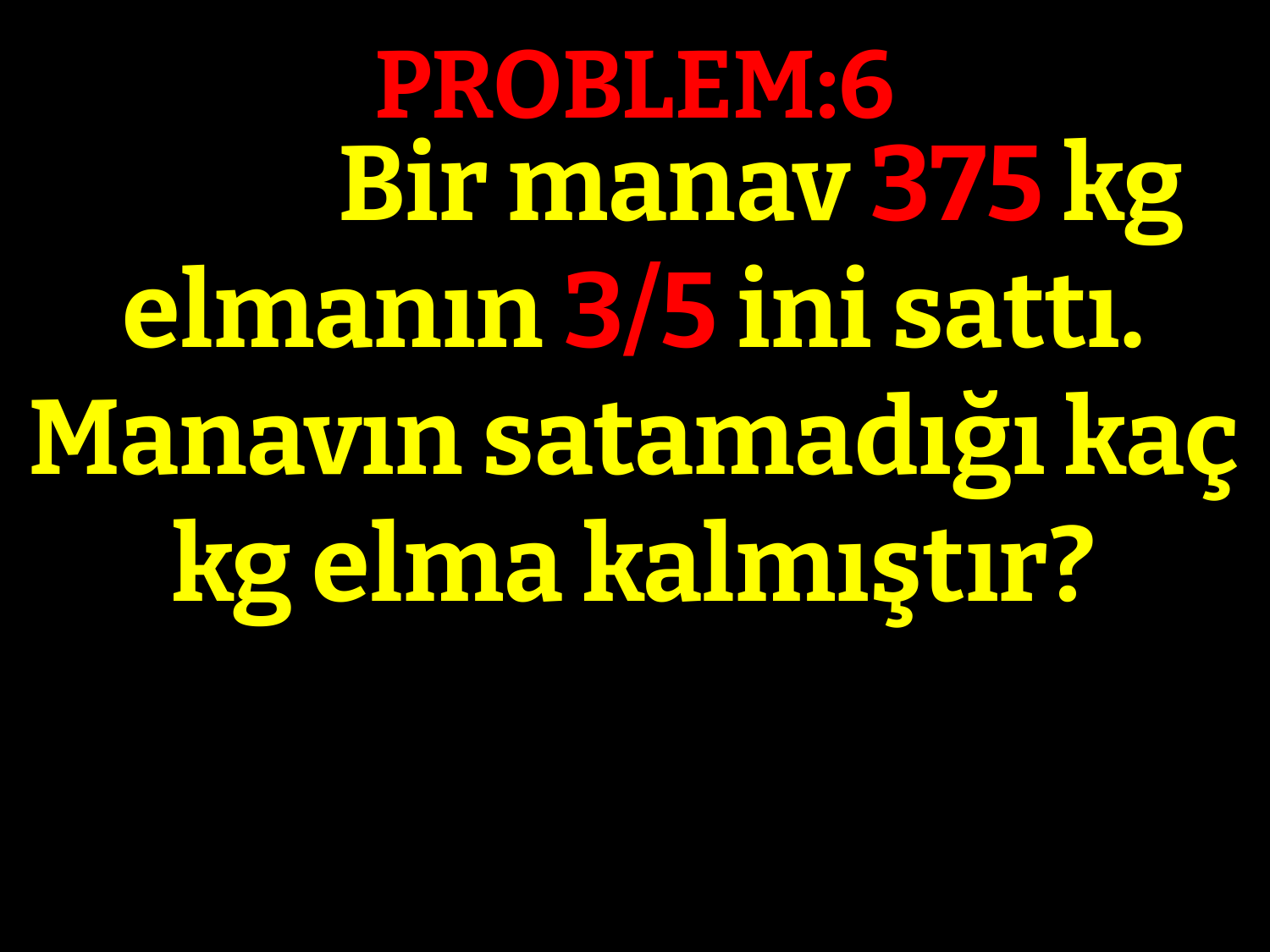

PROBLEM:6
 	 	Bir manav 375 kg elmanın 3/5 ini sattı. Manavın satamadığı kaç kg elma kalmıştır?
#